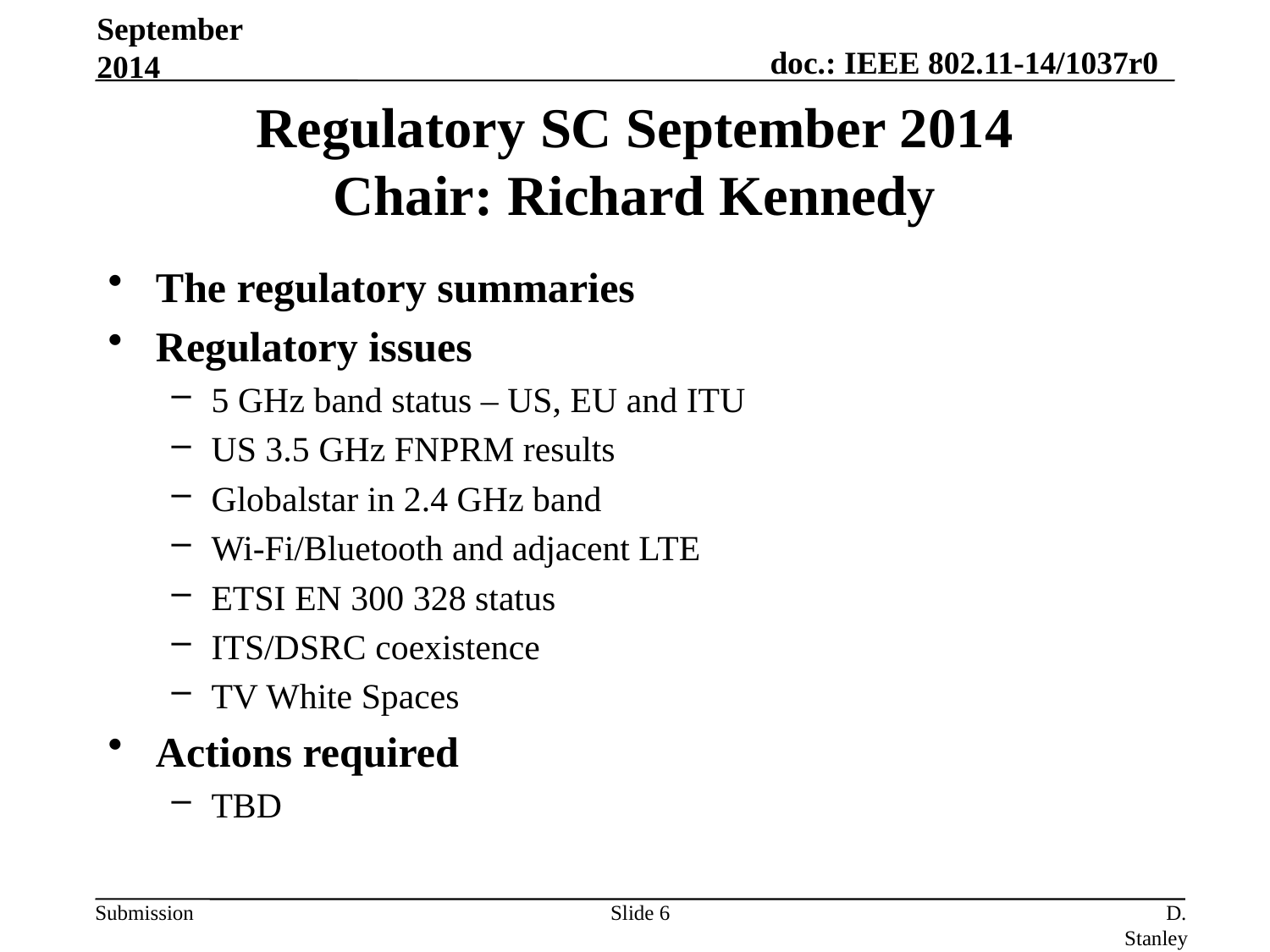

September 2014
# Regulatory SC September 2014 Chair: Richard Kennedy
The regulatory summaries
Regulatory issues
5 GHz band status – US, EU and ITU
US 3.5 GHz FNPRM results
Globalstar in 2.4 GHz band
Wi-Fi/Bluetooth and adjacent LTE
ETSI EN 300 328 status
ITS/DSRC coexistence
TV White Spaces
Actions required
TBD

Slide 6
D. Stanley, Aruba Networks